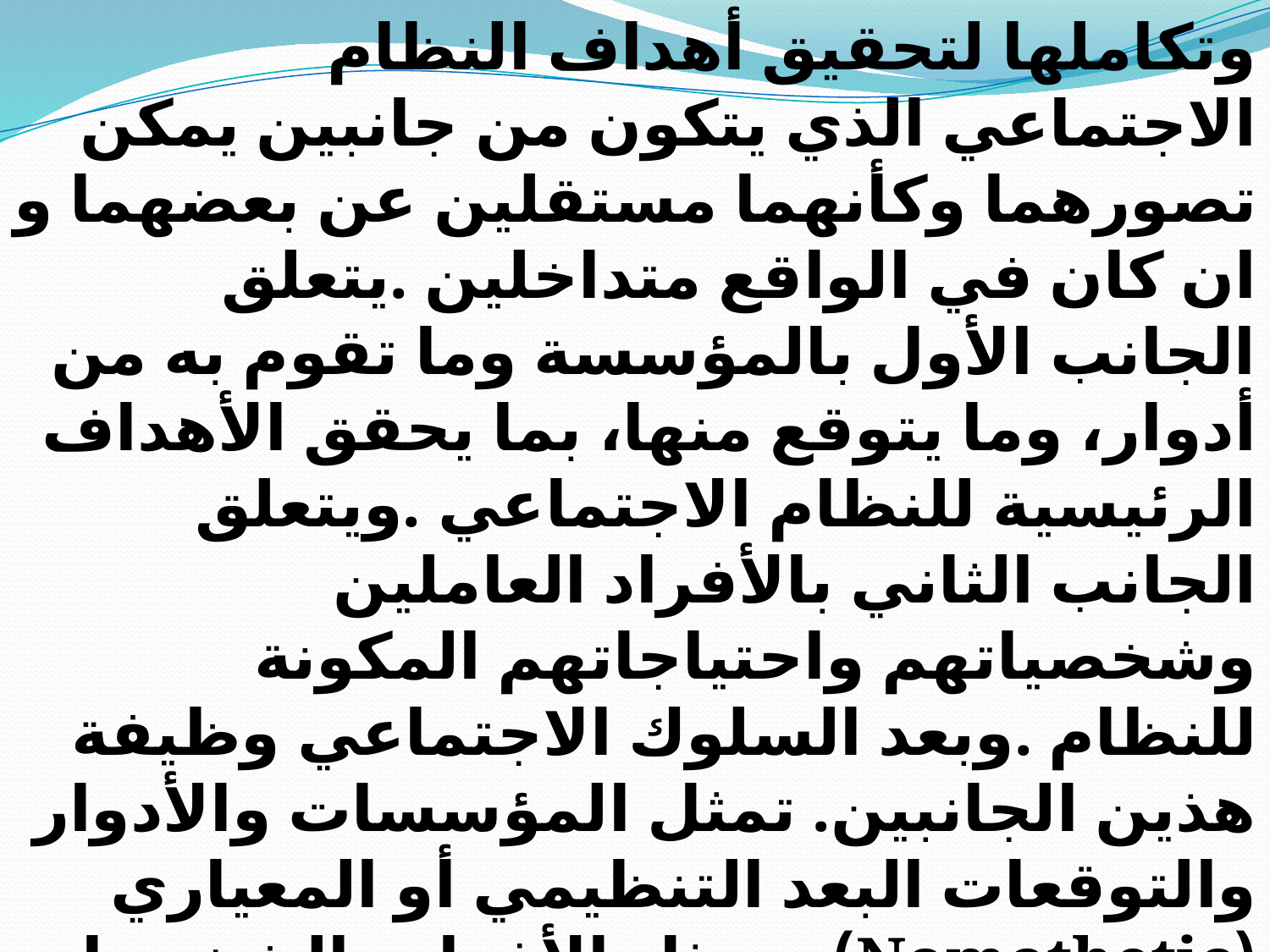

وتكاملها لتحقيق أهداف النظام الاجتماعي الذي يتكون من جانبين يمكن تصورهما وكأنهما مستقلين عن بعضهما و ان كان في الواقع متداخلين .يتعلق الجانب الأول بالمؤسسة وما تقوم به من أدوار، وما يتوقع منها، بما يحقق الأهداف الرئيسية للنظام الاجتماعي .ويتعلق الجانب الثاني بالأفراد العاملين وشخصياتهم واحتياجاتهم المكونة للنظام .وبعد السلوك الاجتماعي وظيفة هذين الجانبين. تمثل المؤسسات والأدوار والتوقعات البعد التنظيمي أو المعياري (Nomothetic) ويمثل الأفراد والشخصيات والحاجات البعد الشخصي (Idiographic) للنشاط في النظام الاجتماعي .